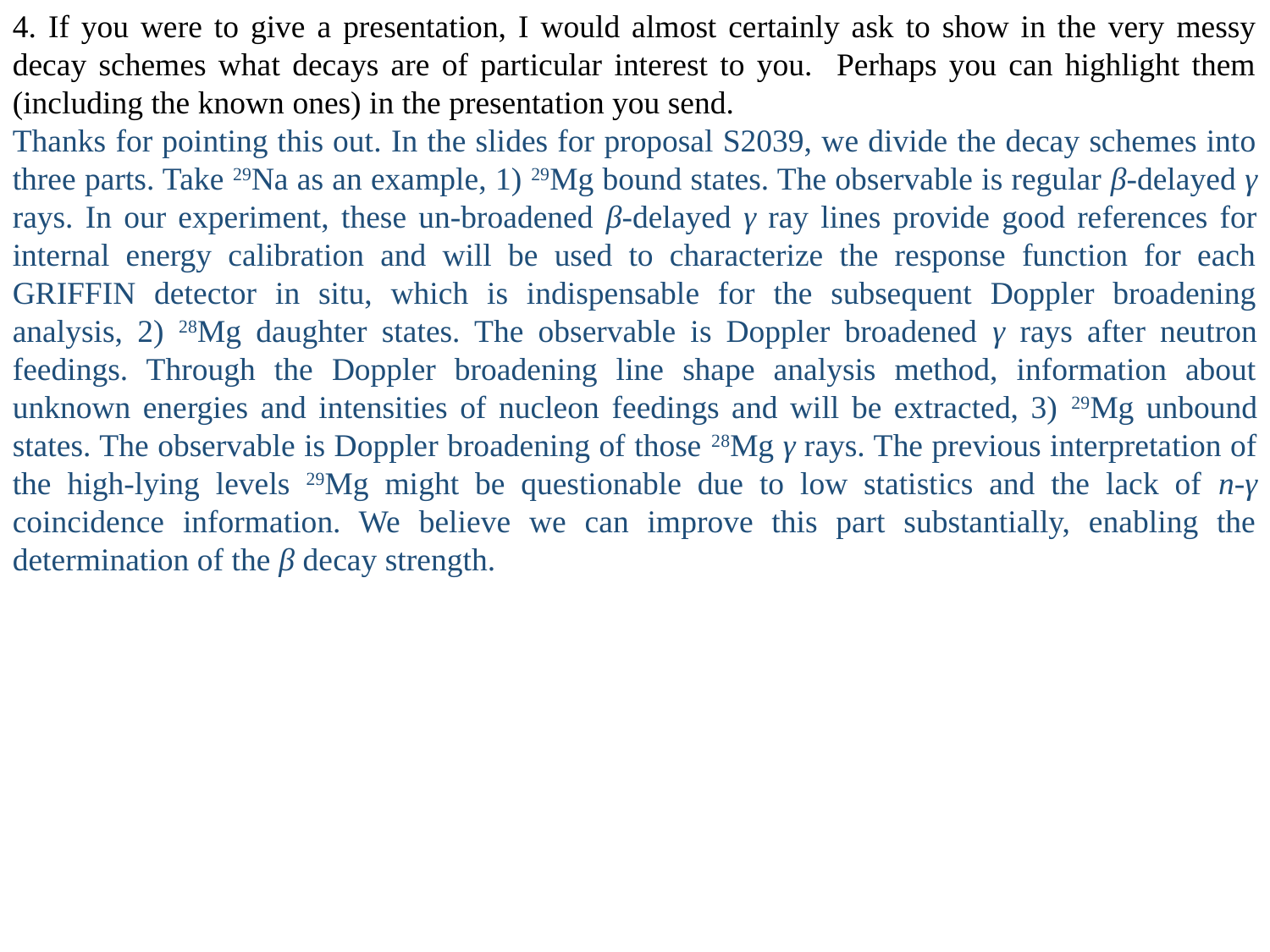

4. If you were to give a presentation, I would almost certainly ask to show in the very messy decay schemes what decays are of particular interest to you.  Perhaps you can highlight them (including the known ones) in the presentation you send.
Thanks for pointing this out. In the slides for proposal S2039, we divide the decay schemes into three parts. Take 29Na as an example, 1) 29Mg bound states. The observable is regular β-delayed γ rays. In our experiment, these un-broadened β-delayed γ ray lines provide good references for internal energy calibration and will be used to characterize the response function for each GRIFFIN detector in situ, which is indispensable for the subsequent Doppler broadening analysis, 2) 28Mg daughter states. The observable is Doppler broadened γ rays after neutron feedings. Through the Doppler broadening line shape analysis method, information about unknown energies and intensities of nucleon feedings and will be extracted, 3) 29Mg unbound states. The observable is Doppler broadening of those 28Mg γ rays. The previous interpretation of the high-lying levels 29Mg might be questionable due to low statistics and the lack of n-γ coincidence information. We believe we can improve this part substantially, enabling the determination of the β decay strength.